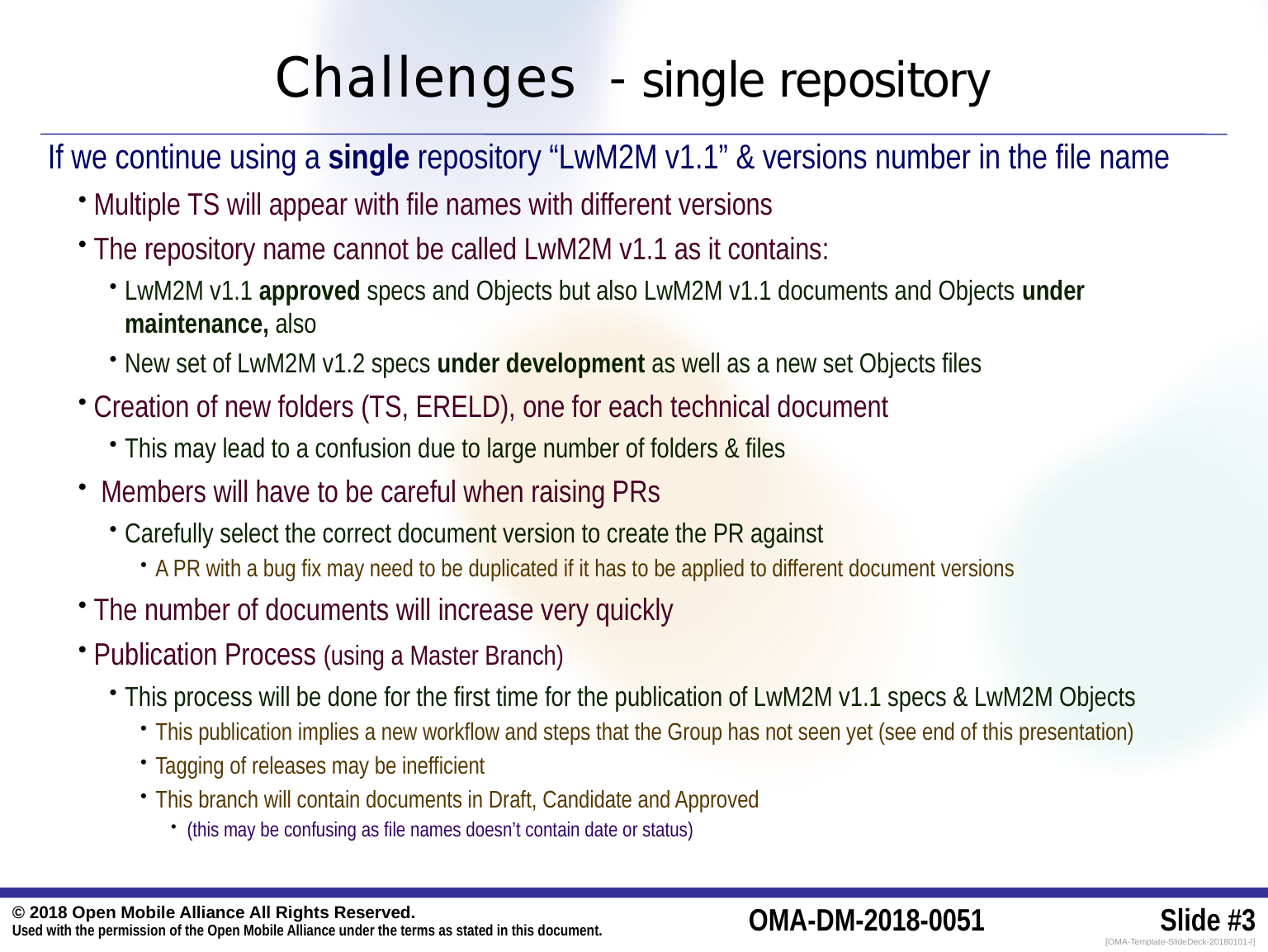

# Challenges  - single repository
If we continue using a single repository “LwM2M v1.1” & versions number in the file name
Multiple TS will appear with file names with different versions
The repository name cannot be called LwM2M v1.1 as it contains:
LwM2M v1.1 approved specs and Objects but also LwM2M v1.1 documents and Objects under maintenance, also
New set of LwM2M v1.2 specs under development as well as a new set Objects files
Creation of new folders (TS, ERELD), one for each technical document
This may lead to a confusion due to large number of folders & files
 Members will have to be careful when raising PRs
Carefully select the correct document version to create the PR against
A PR with a bug fix may need to be duplicated if it has to be applied to different document versions
The number of documents will increase very quickly
Publication Process (using a Master Branch)
This process will be done for the first time for the publication of LwM2M v1.1 specs & LwM2M Objects
This publication implies a new workflow and steps that the Group has not seen yet (see end of this presentation)
Tagging of releases may be inefficient
This branch will contain documents in Draft, Candidate and Approved
(this may be confusing as file names doesn’t contain date or status)